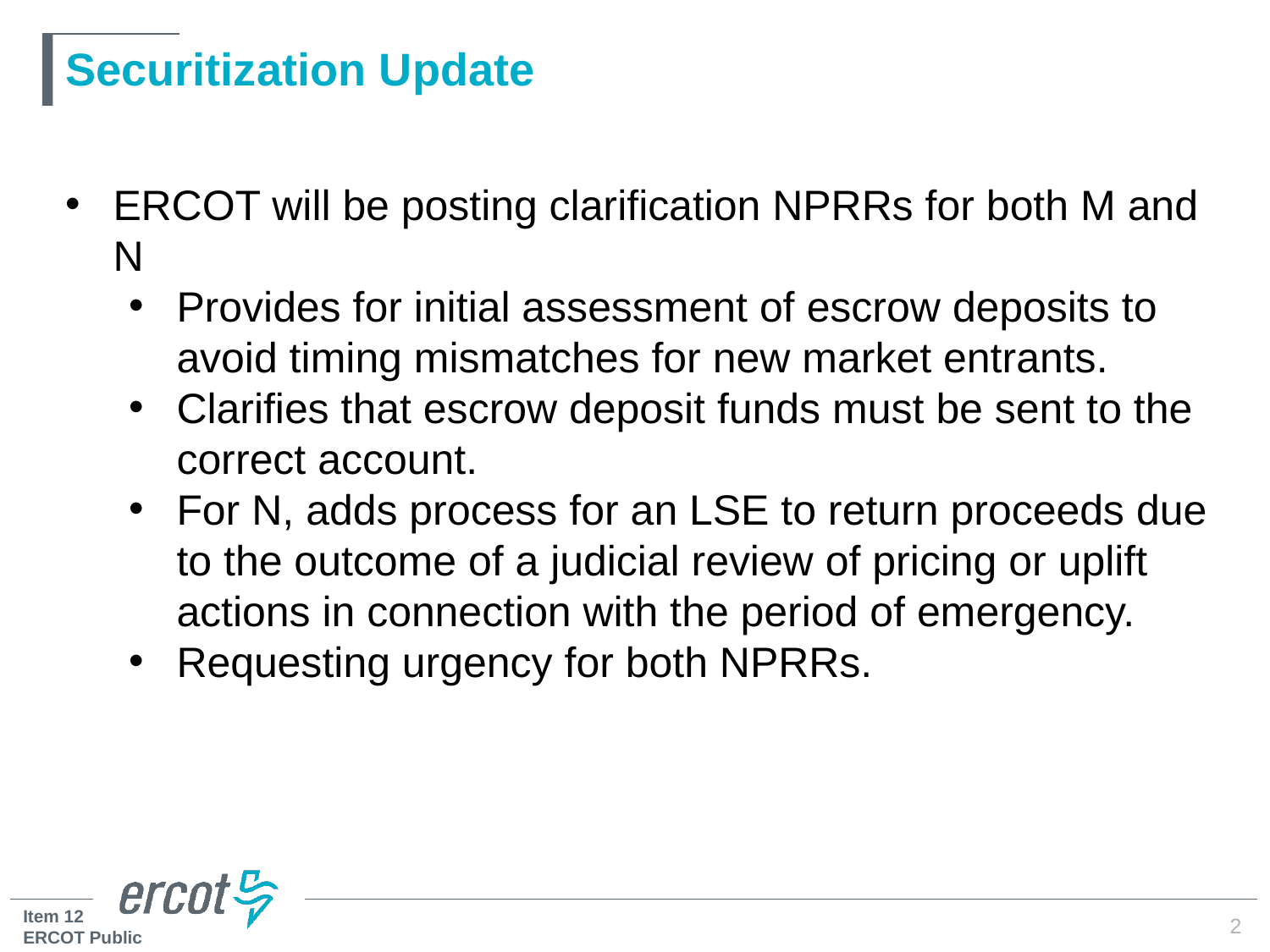

# Securitization Update
ERCOT will be posting clarification NPRRs for both M and N
Provides for initial assessment of escrow deposits to avoid timing mismatches for new market entrants.
Clarifies that escrow deposit funds must be sent to the correct account.
For N, adds process for an LSE to return proceeds due to the outcome of a judicial review of pricing or uplift actions in connection with the period of emergency.
Requesting urgency for both NPRRs.

2